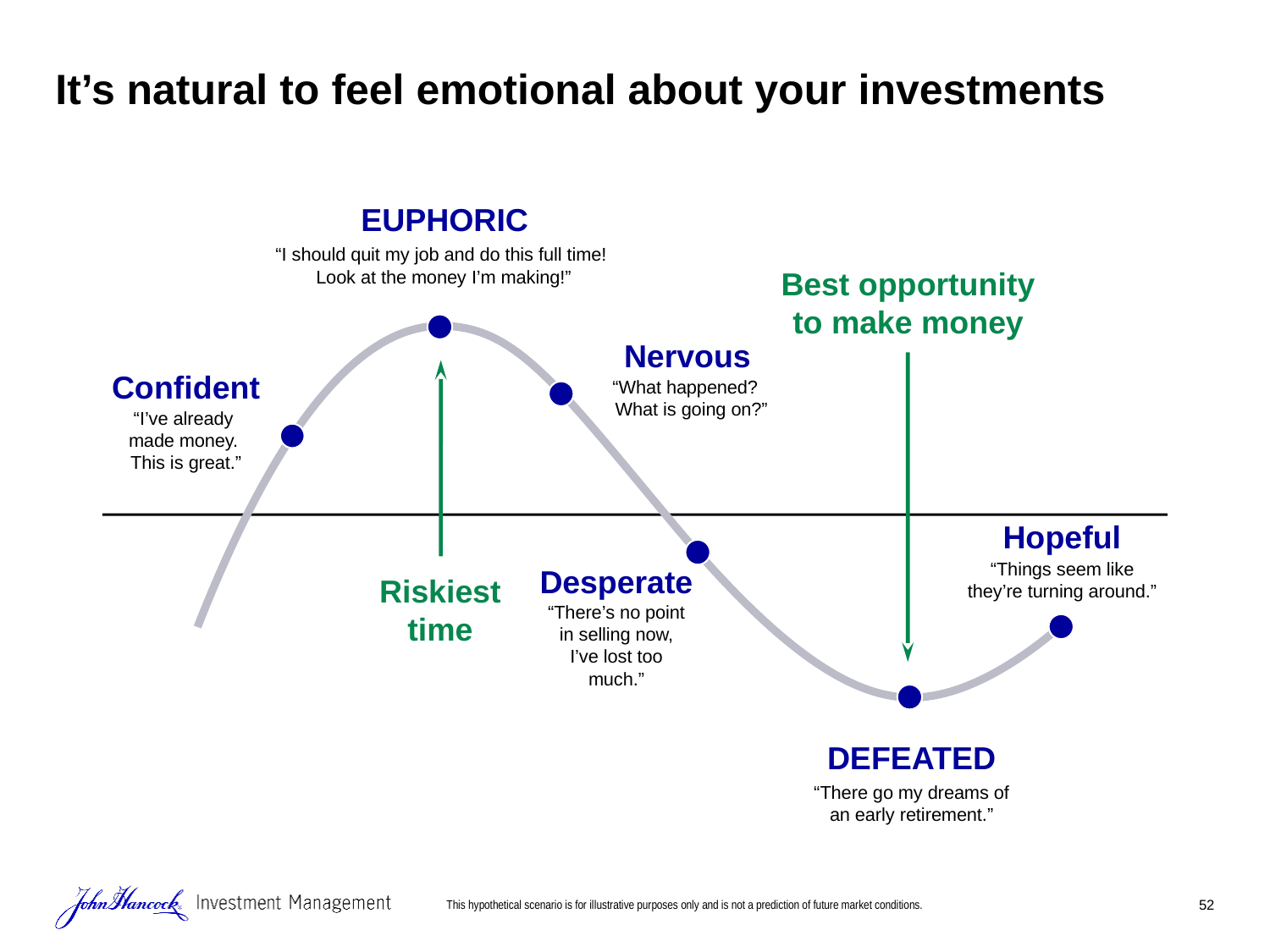

# It’s natural to feel emotional about your investments
EUPHORIC
“I should quit my job and do this full time!
Look at the money I’m making!”
Best opportunity
to make money

Nervous
Confident
“What happened?
What is going on?”
“I’ve already
made money.
This is great.”
Hopeful
“Things seem like they’re turning around.”
Desperate
Riskiest
time
“There’s no point in selling now, I’ve lost too much.”
DEFEATED
“There go my dreams of
an early retirement.”
This hypothetical scenario is for illustrative purposes only and is not a prediction of future market conditions.
52